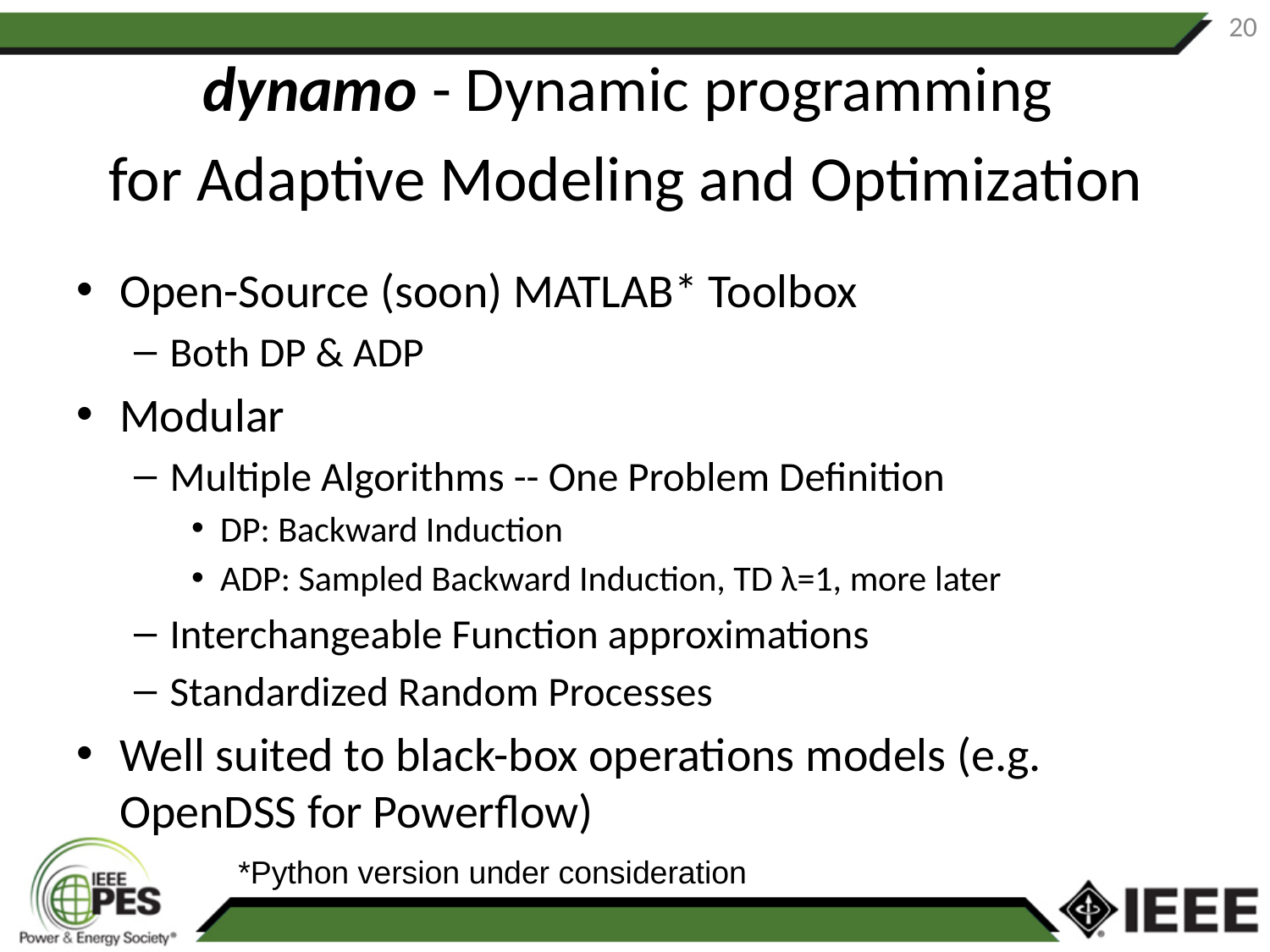

20
# dynamo - Dynamic programming for Adaptive Modeling and Optimization
Open-Source (soon) MATLAB* Toolbox
Both DP & ADP
Modular
Multiple Algorithms -- One Problem Definition
DP: Backward Induction
ADP: Sampled Backward Induction, TD λ=1, more later
Interchangeable Function approximations
Standardized Random Processes
Well suited to black-box operations models (e.g. OpenDSS for Powerflow)
*Python version under consideration